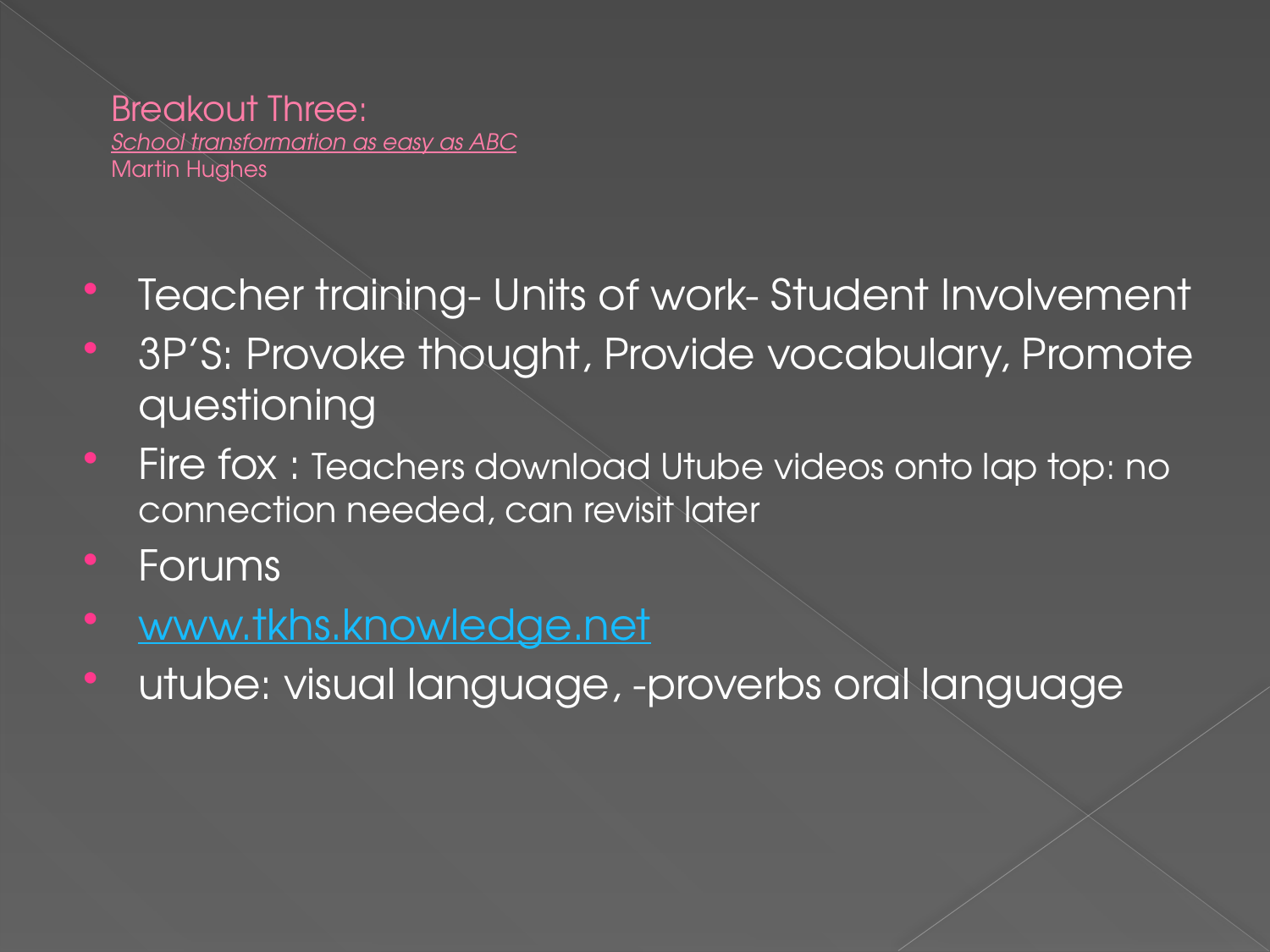

# Breakout Three: School transformation as easy as ABC Martin Hughes
Teacher training- Units of work- Student Involvement
3P’S: Provoke thought, Provide vocabulary, Promote questioning
Fire fox : Teachers download Utube videos onto lap top: no connection needed, can revisit later
Forums
www.tkhs.knowledge.net
utube: visual language, -proverbs oral language